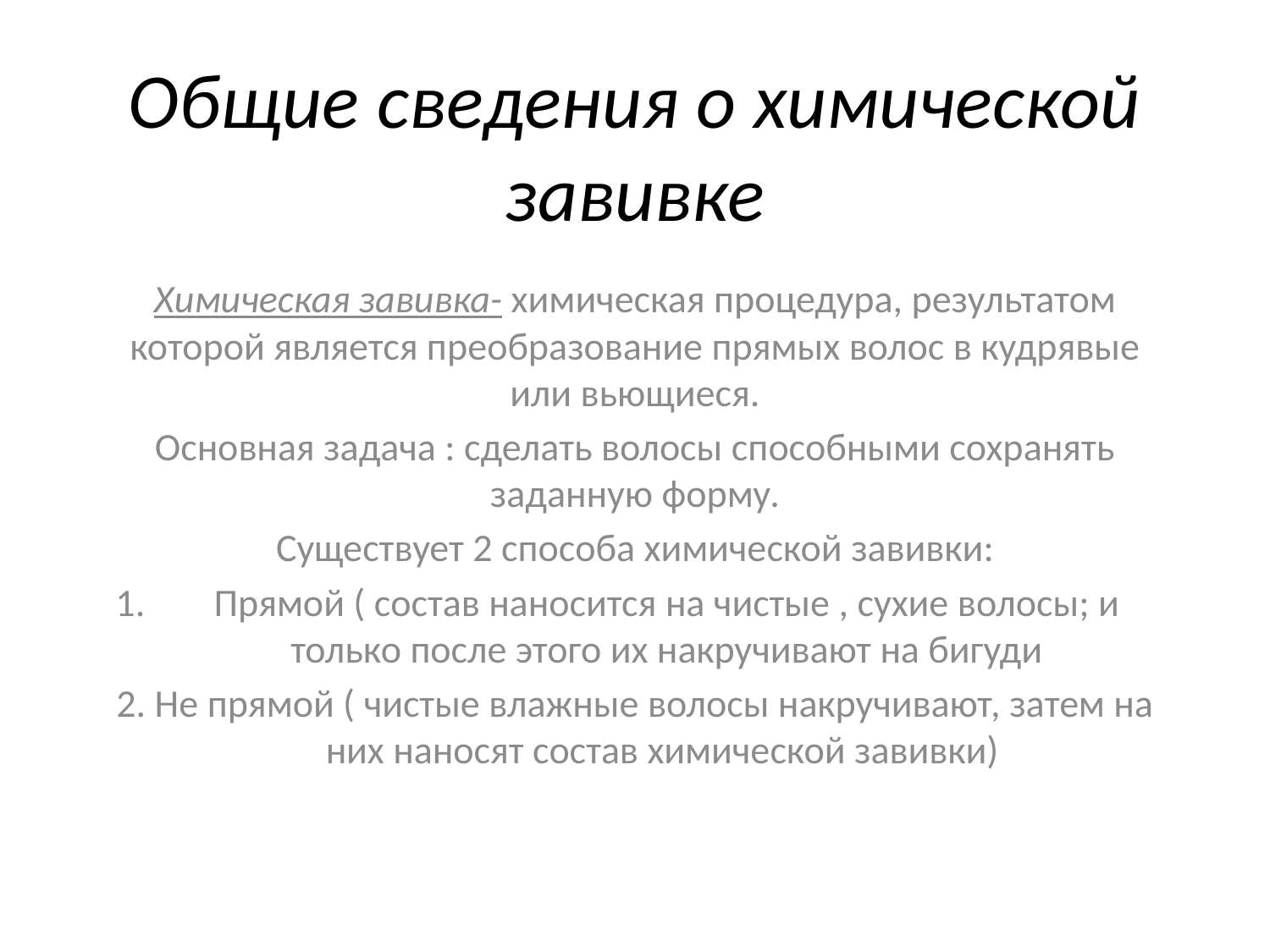

# Общие сведения о химической завивке
Химическая завивка- химическая процедура, результатом которой является преобразование прямых волос в кудрявые или вьющиеся.
Основная задача : сделать волосы способными сохранять заданную форму.
Существует 2 способа химической завивки:
Прямой ( состав наносится на чистые , сухие волосы; и только после этого их накручивают на бигуди
2. Не прямой ( чистые влажные волосы накручивают, затем на них наносят состав химической завивки)